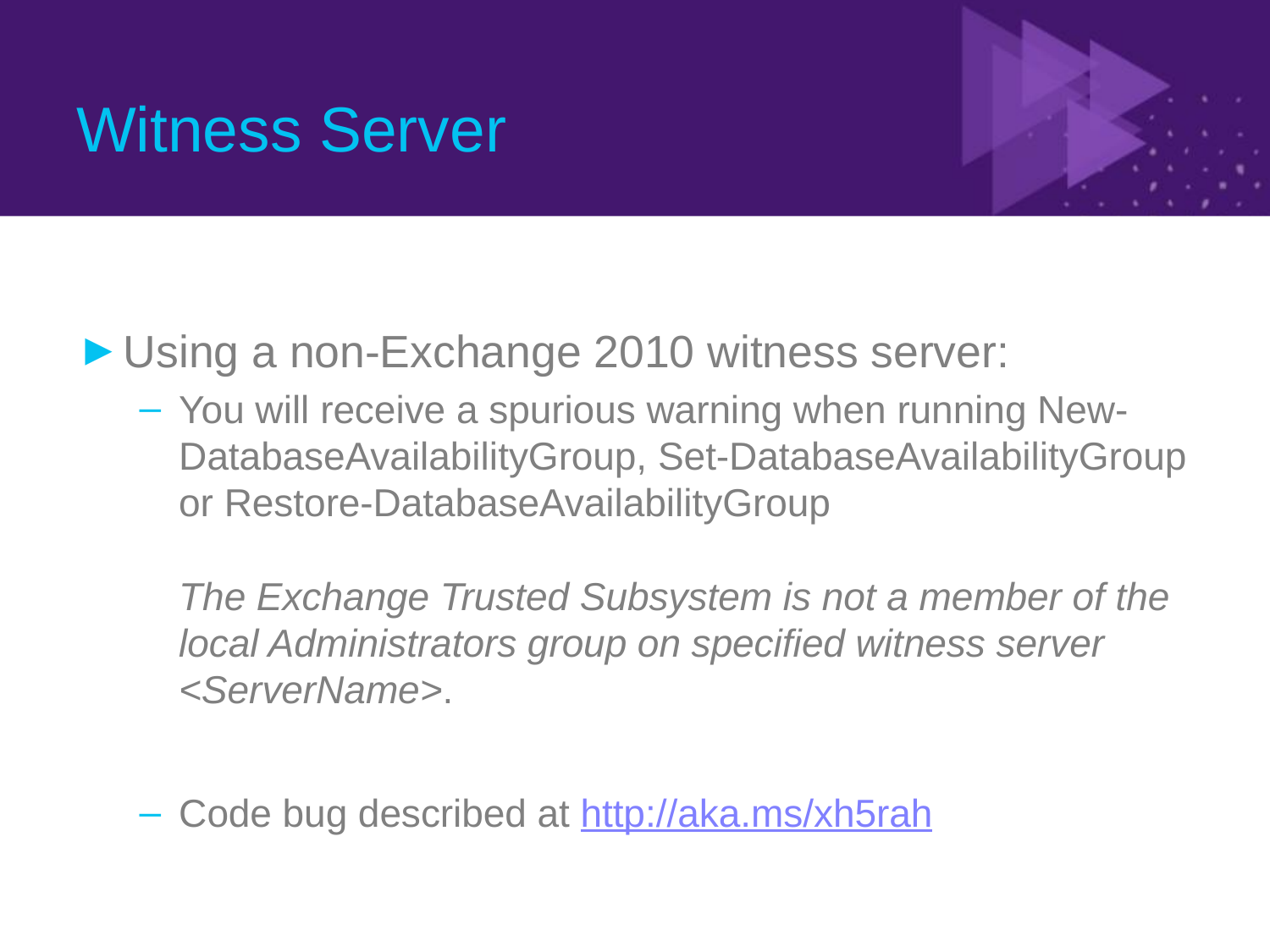

# Witness Server
Using a non-Exchange 2010 witness server:
You will receive a spurious warning when running New-DatabaseAvailabilityGroup, Set-DatabaseAvailabilityGroup or Restore-DatabaseAvailabilityGroup
The Exchange Trusted Subsystem is not a member of the local Administrators group on specified witness server <ServerName>.

Code bug described at http://aka.ms/xh5rah